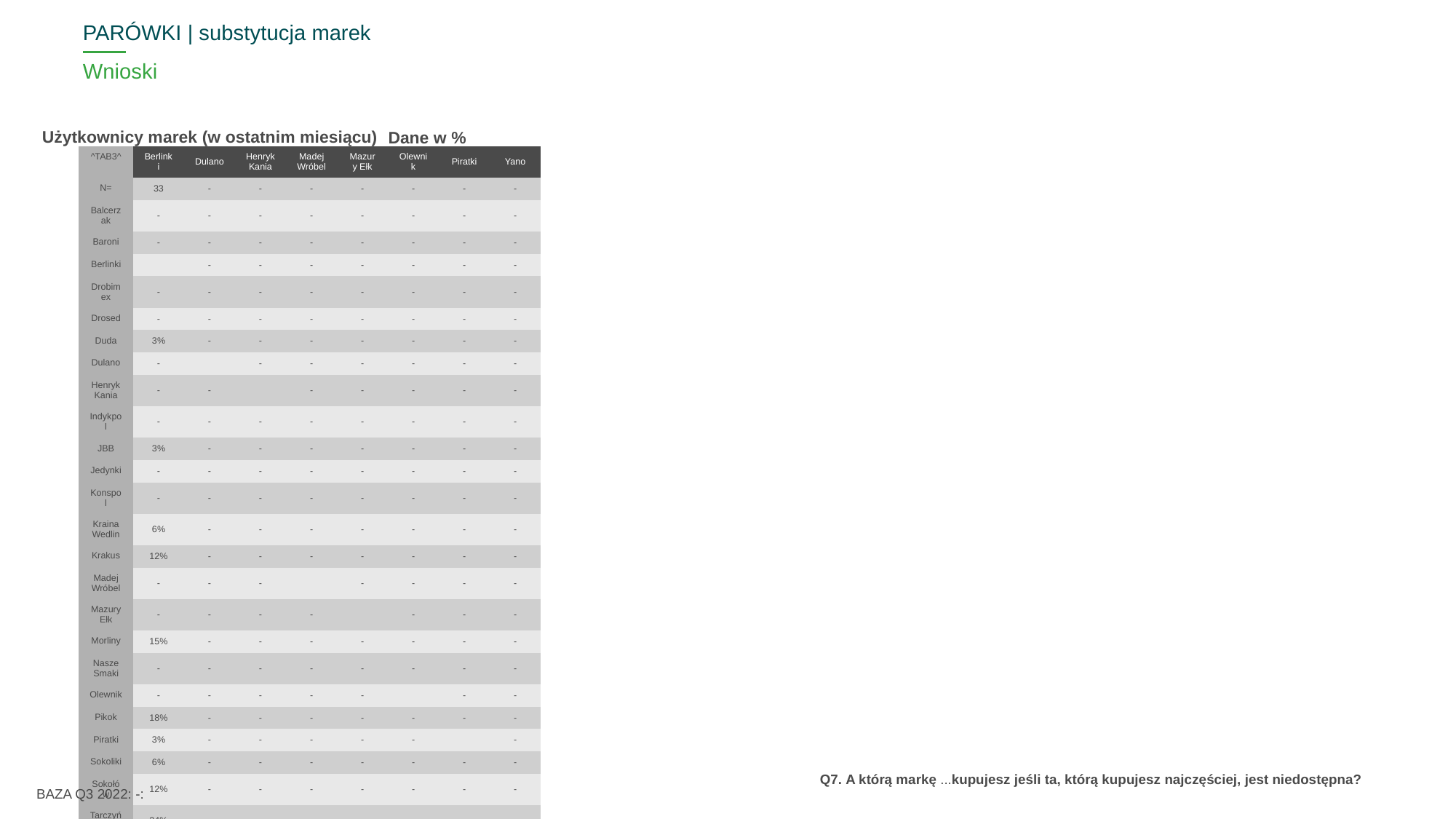

PARÓWKI | substytucja marek
# Wnioski
Użytkownicy marek (w ostatnim miesiącu)
Dane w %
| ^TAB3^ | Berlinki | Dulano | Henryk Kania | Madej Wróbel | Mazury Ełk | Olewnik | Piratki | Yano |
| --- | --- | --- | --- | --- | --- | --- | --- | --- |
| N= | 33 | - | - | - | - | - | - | - |
| Balcerzak | - | - | - | - | - | - | - | - |
| Baroni | - | - | - | - | - | - | - | - |
| Berlinki |  | - | - | - | - | - | - | - |
| Drobimex | - | - | - | - | - | - | - | - |
| Drosed | - | - | - | - | - | - | - | - |
| Duda | 3% | - | - | - | - | - | - | - |
| Dulano | - |  | - | - | - | - | - | - |
| Henryk Kania | - | - |  | - | - | - | - | - |
| Indykpol | - | - | - | - | - | - | - | - |
| JBB | 3% | - | - | - | - | - | - | - |
| Jedynki | - | - | - | - | - | - | - | - |
| Konspol | - | - | - | - | - | - | - | - |
| Kraina Wedlin | 6% | - | - | - | - | - | - | - |
| Krakus | 12% | - | - | - | - | - | - | - |
| Madej Wróbel | - | - | - |  | - | - | - | - |
| Mazury Ełk | - | - | - | - |  | - | - | - |
| Morliny | 15% | - | - | - | - | - | - | - |
| Nasze Smaki | - | - | - | - | - | - | - | - |
| Olewnik | - | - | - | - | - |  | - | - |
| Pikok | 18% | - | - | - | - | - | - | - |
| Piratki | 3% | - | - | - | - | - |  | - |
| Sokoliki | 6% | - | - | - | - | - | - | - |
| Sokołów | 12% | - | - | - | - | - | - | - |
| Tarczyński | 24% | - | - | - | - | - | - | - |
| Yano | - | - | - | - | - | - | - |  |

BAZA Q3 2022: -:
Q7. A którą markę ...kupujesz jeśli ta, którą kupujesz najczęściej, jest niedostępna?